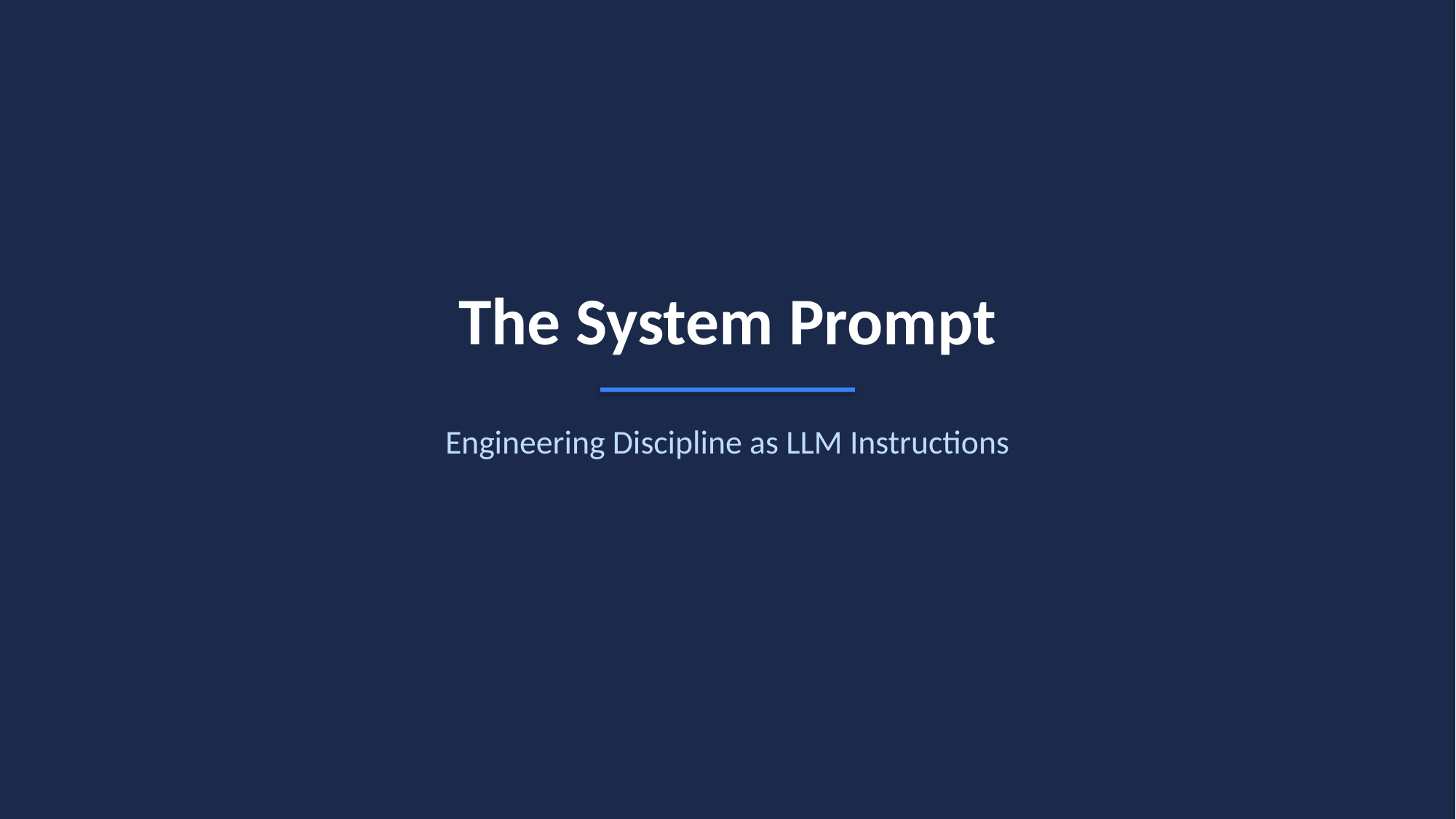

The System Prompt

Engineering Discipline as LLM Instructions